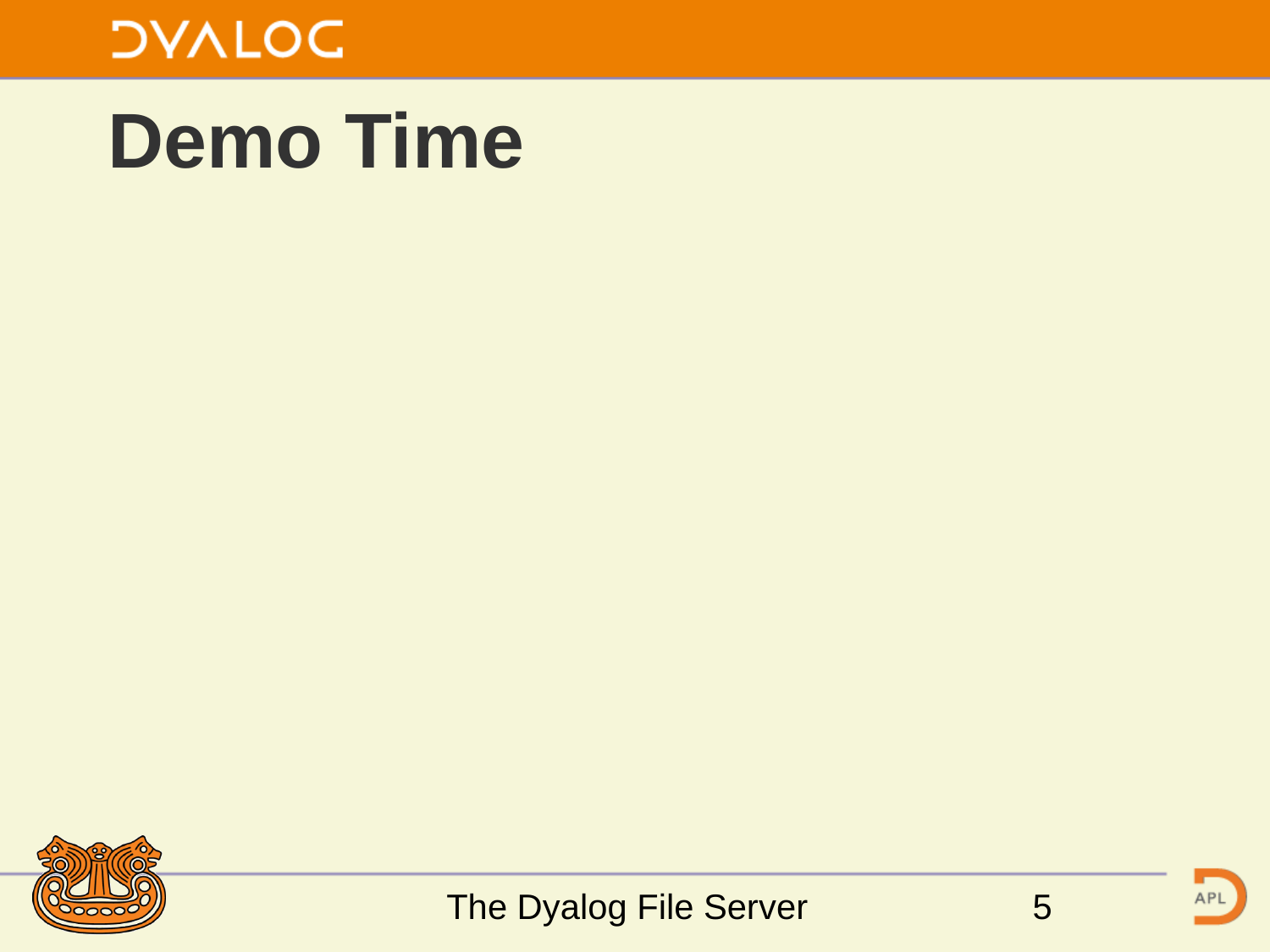

# Demo Time

The Dyalog File Server
5